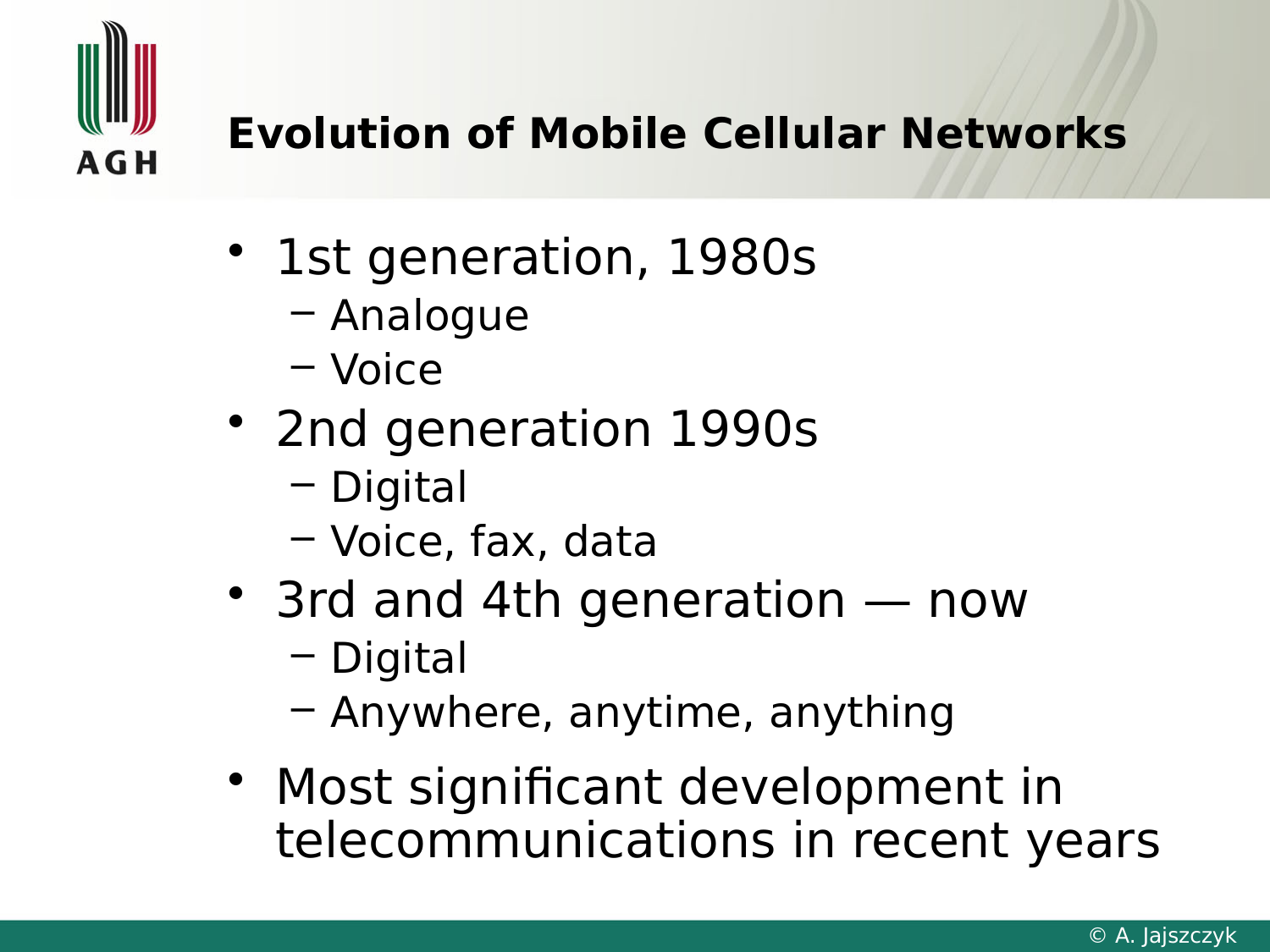

# Evolution of Mobile Cellular Networks
1st generation, 1980s
Analogue
Voice
2nd generation 1990s
Digital
Voice, fax, data
3rd and 4th generation — now
Digital
Anywhere, anytime, anything
Most significant development in telecommunications in recent years